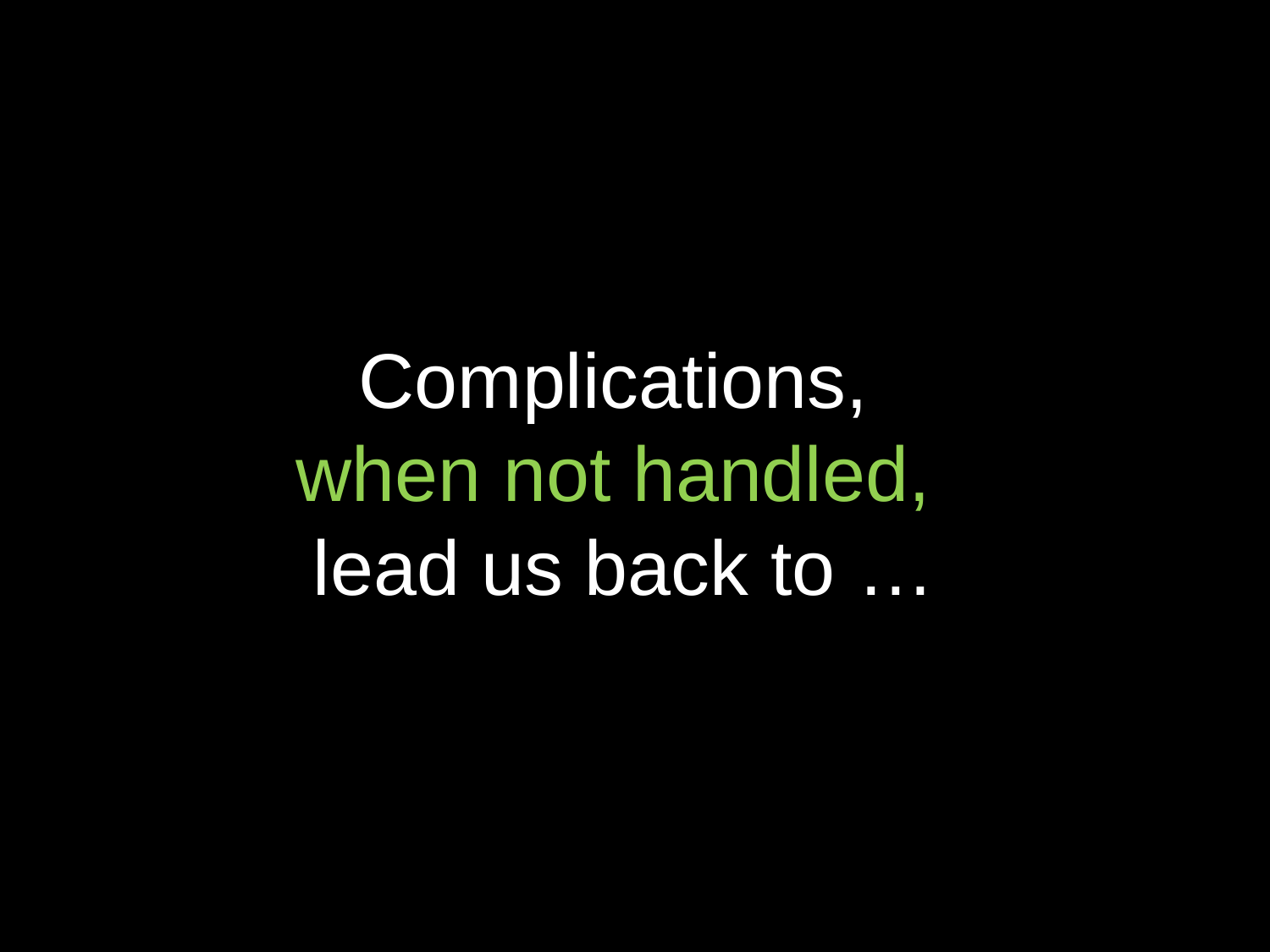

# Complications, when not handled, lead us back to …